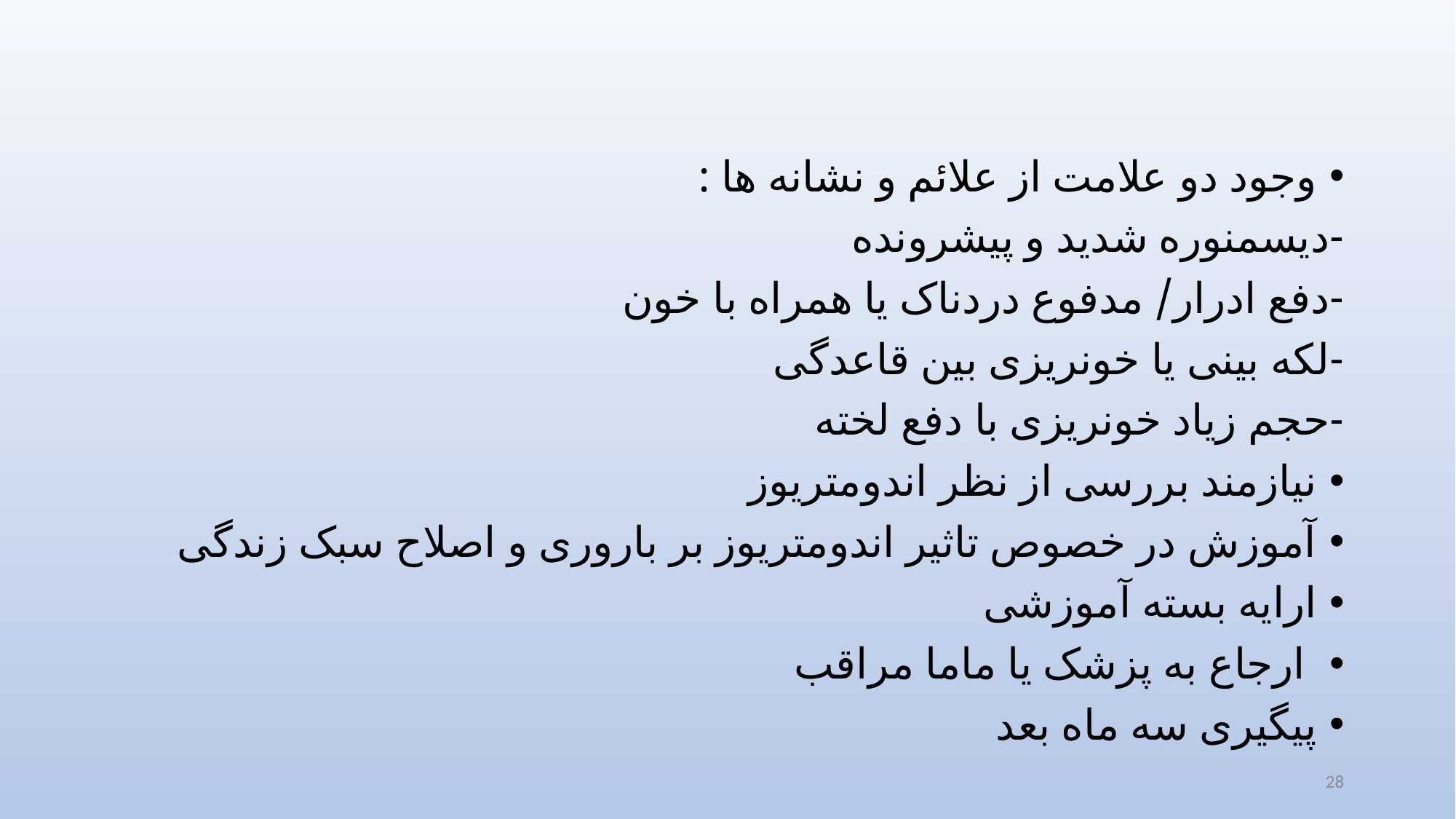

#
وجود دو علامت از علائم و نشانه ها :
-دیسمنوره شدید و پیشرونده
-دفع ادرار/ مدفوع دردناک یا همراه با خون
-لکه بینی یا خونریزی بین قاعدگی
-حجم زیاد خونریزی با دفع لخته
نیازمند بررسی از نظر اندومتریوز
آموزش در خصوص تاثیر اندومتریوز بر باروری و اصلاح سبک زندگی
ارایه بسته آموزشی
 ارجاع به پزشک یا ماما مراقب
پیگیری سه ماه بعد

28